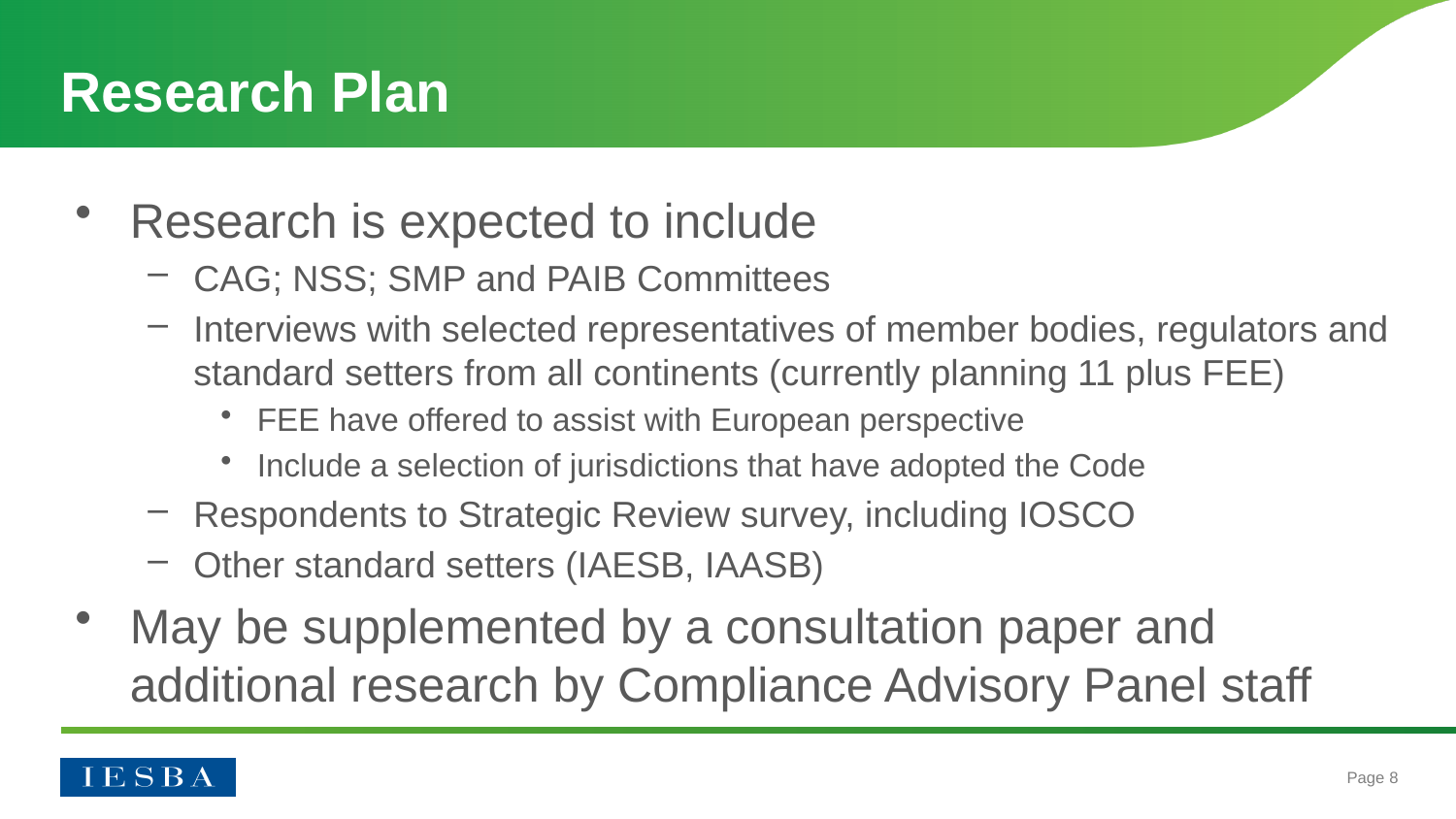

# Research Plan
Research is expected to include
CAG; NSS; SMP and PAIB Committees
Interviews with selected representatives of member bodies, regulators and standard setters from all continents (currently planning 11 plus FEE)
FEE have offered to assist with European perspective
Include a selection of jurisdictions that have adopted the Code
Respondents to Strategic Review survey, including IOSCO
Other standard setters (IAESB, IAASB)
May be supplemented by a consultation paper and additional research by Compliance Advisory Panel staff